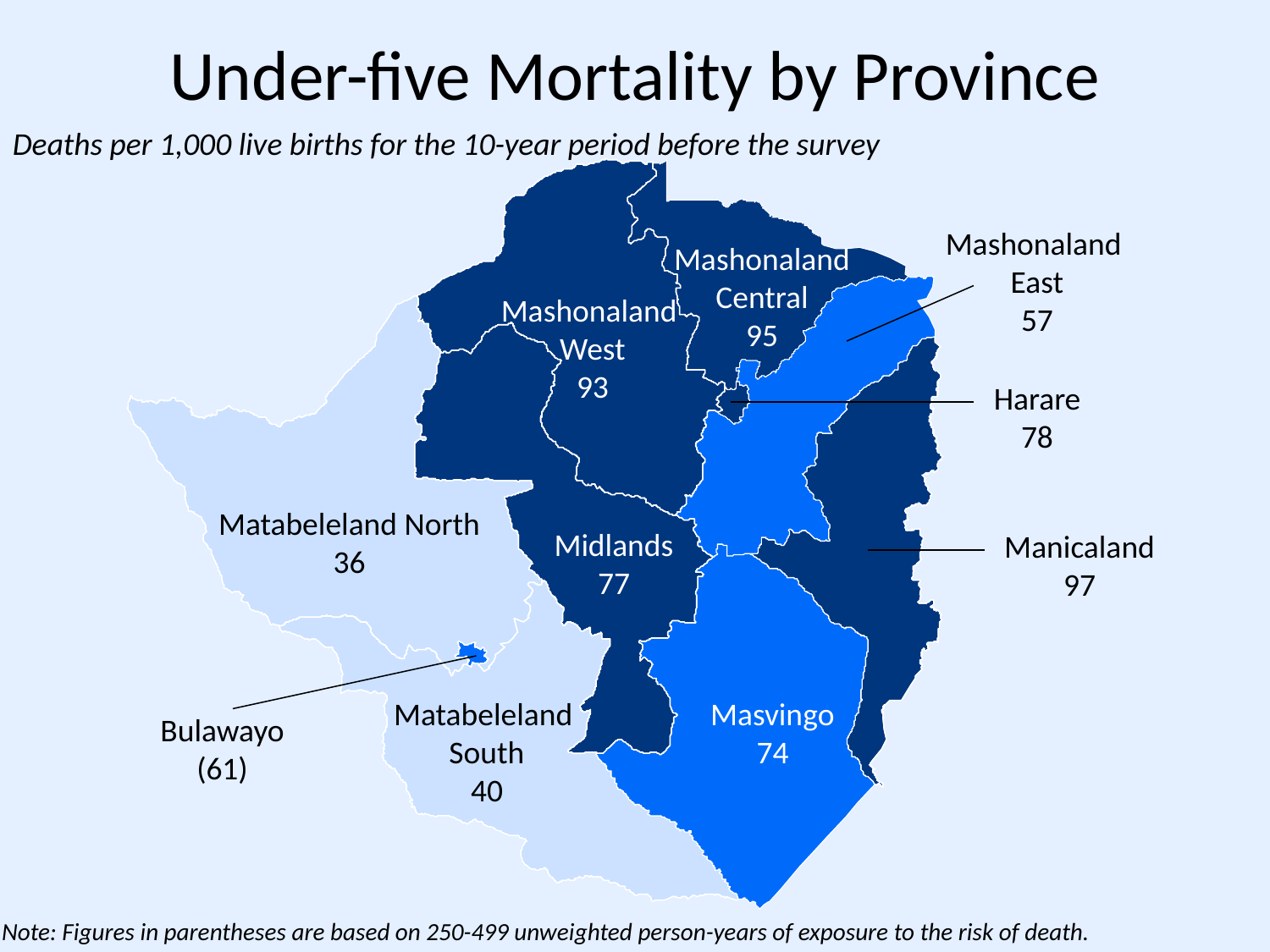

Under-five Mortality by Province
Deaths per 1,000 live births for the 10-year period before the survey

Mashonaland
East
57
Mashonaland Central
95

Mashonaland
West
93

Harare
78

Matabeleland North
36
Midlands
77
Manicaland
97

Matabeleland
South
40
Masvingo
74
Bulawayo
(61)
Note: Figures in parentheses are based on 250-499 unweighted person-years of exposure to the risk of death.